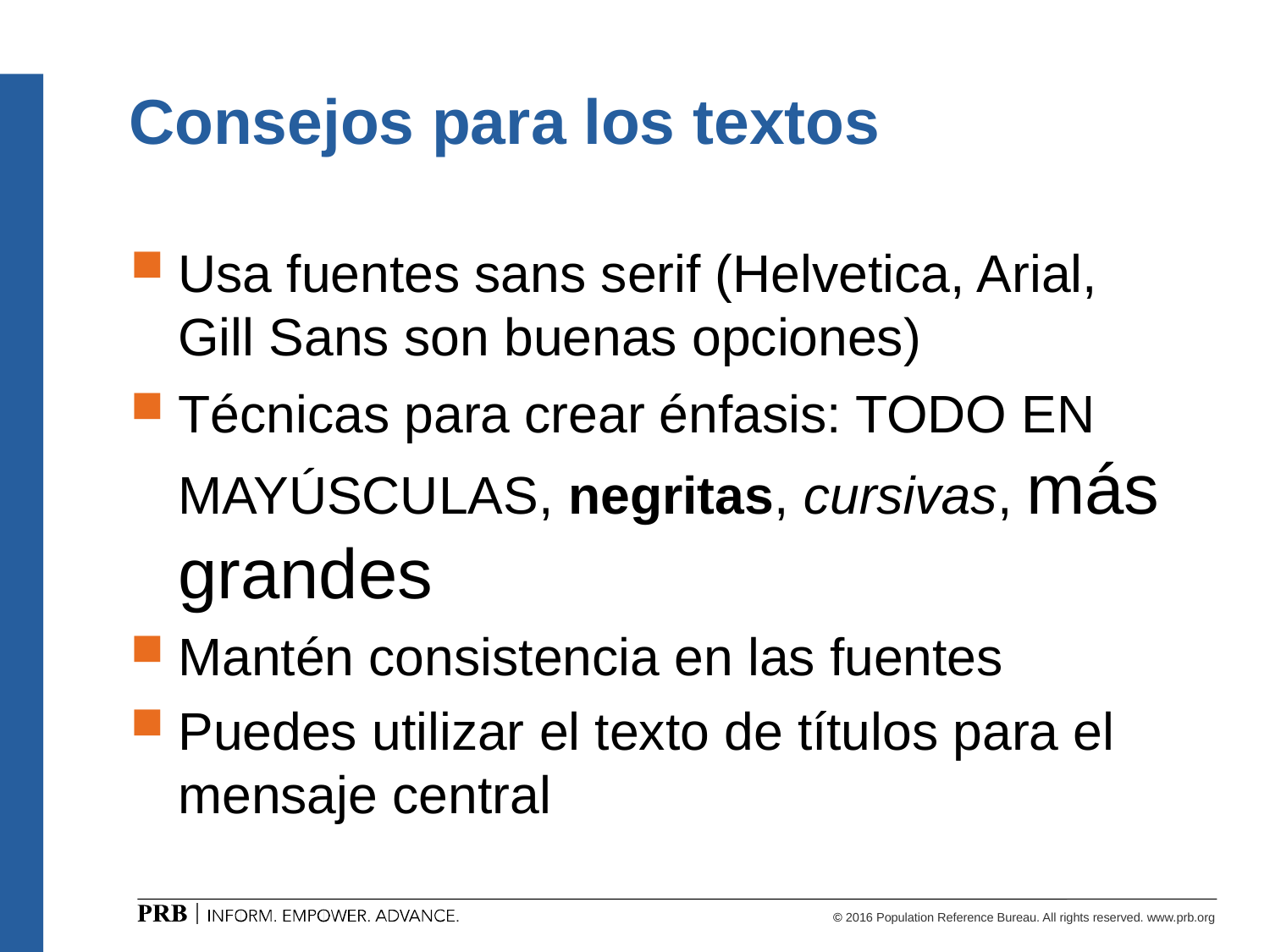

# Consejos para los textos
Usa fuentes sans serif (Helvetica, Arial, Gill Sans son buenas opciones)
Técnicas para crear énfasis: TODO EN MAYÚSCULAS, negritas, cursivas, más grandes
Mantén consistencia en las fuentes
Puedes utilizar el texto de títulos para el mensaje central